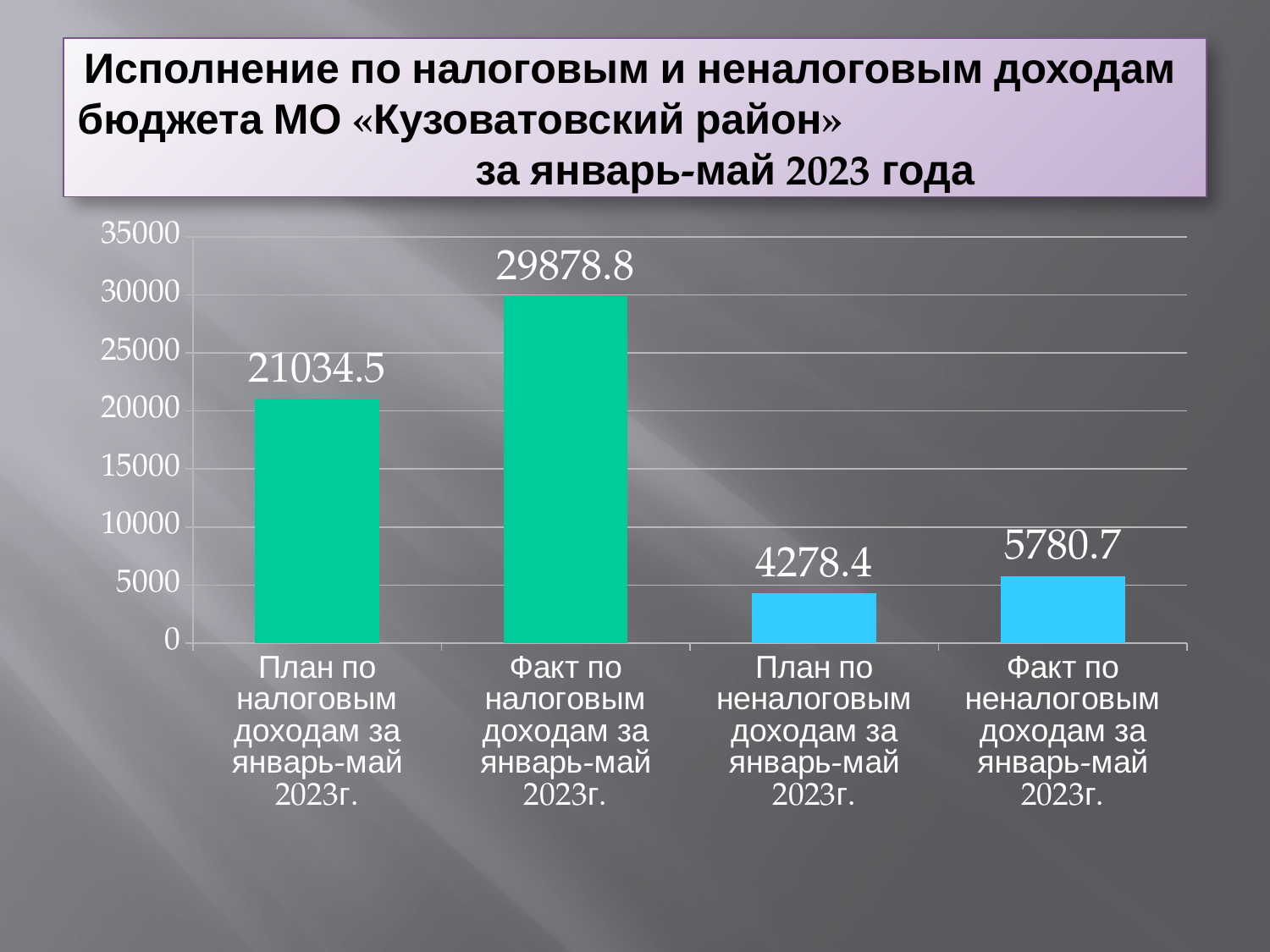

# Исполнение по налоговым и неналоговым доходам  бюджета МО «Кузоватовский район»                                                   за январь-май 2023 года

### Chart

| Category | Столбец1 |
|---|---|
| План по налоговым доходам за январь-май 2023г. | 21034.5 |
| Факт по налоговым доходам за январь-май 2023г. | 29878.8 |
| План по неналоговым доходам за январь-май 2023г. | 4278.4 |
| Факт по неналоговым доходам за январь-май 2023г. | 5780.7 |